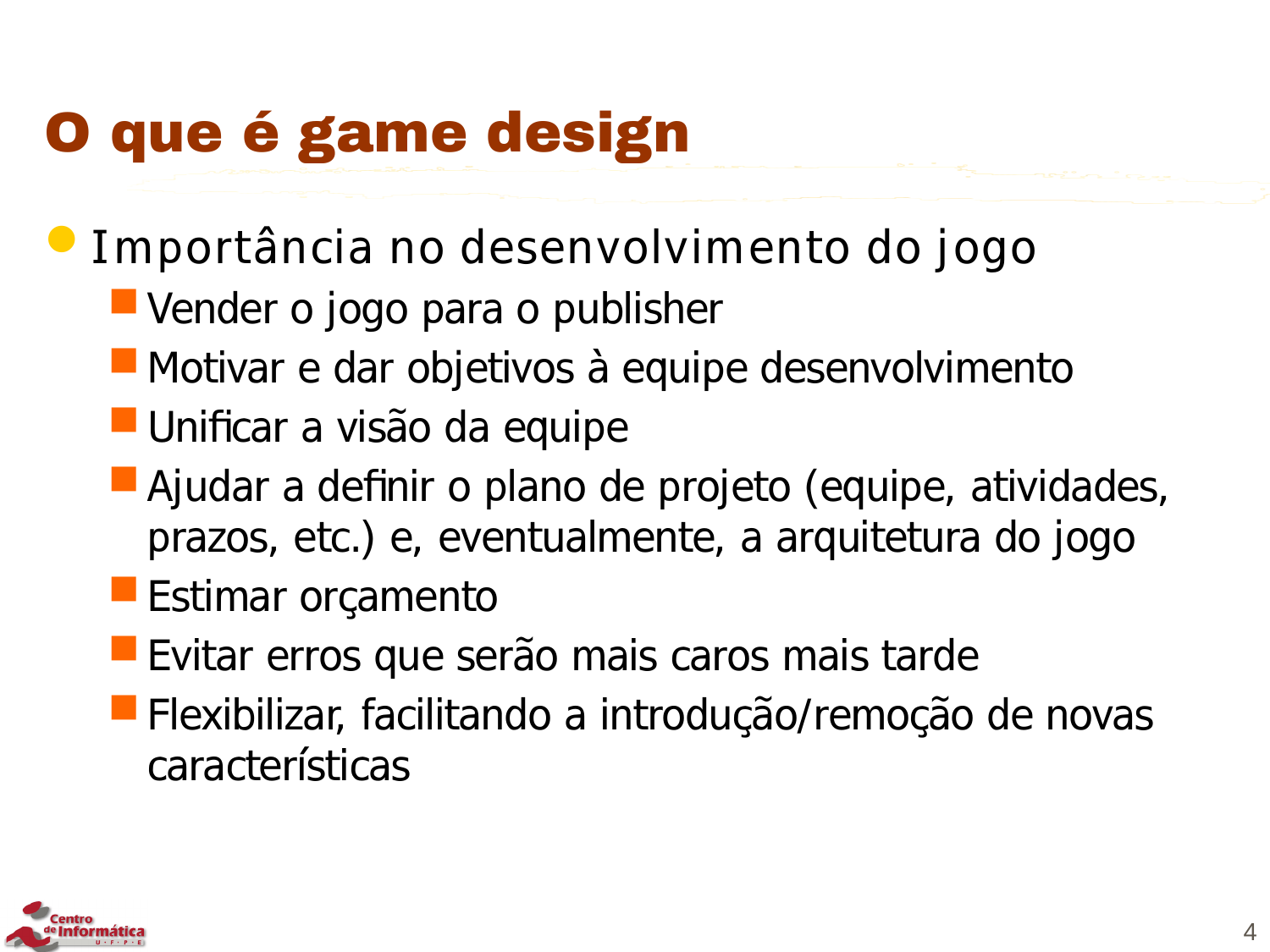

# O que é game design
Importância no desenvolvimento do jogo
Vender o jogo para o publisher
Motivar e dar objetivos à equipe desenvolvimento
Unificar a visão da equipe
Ajudar a definir o plano de projeto (equipe, atividades, prazos, etc.) e, eventualmente, a arquitetura do jogo
Estimar orçamento
Evitar erros que serão mais caros mais tarde
Flexibilizar, facilitando a introdução/remoção de novas características
4